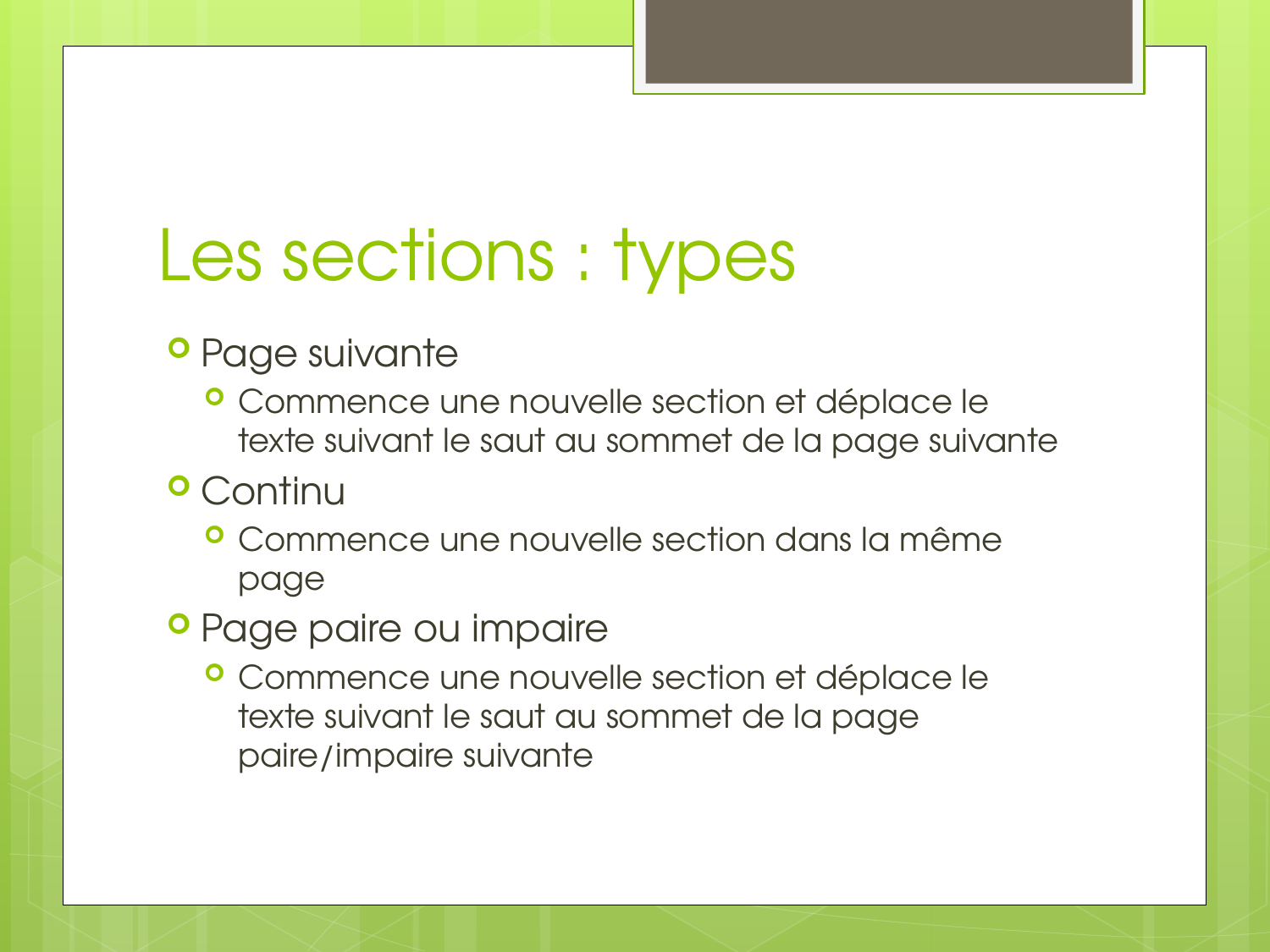

# Les sections : types
Page suivante
Commence une nouvelle section et déplace le texte suivant le saut au sommet de la page suivante
Continu
Commence une nouvelle section dans la même page
Page paire ou impaire
Commence une nouvelle section et déplace le texte suivant le saut au sommet de la page paire/impaire suivante